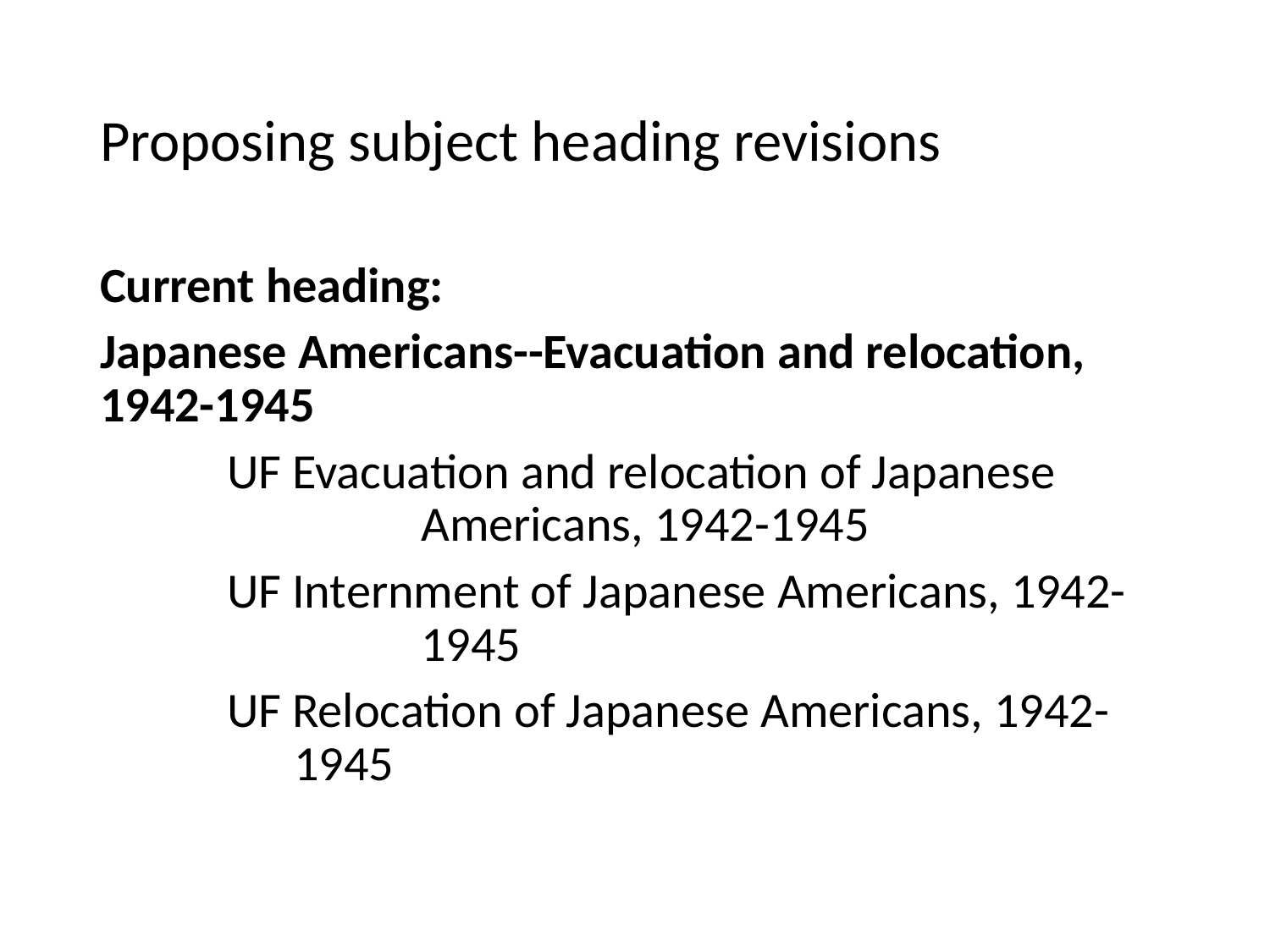

# Proposing subject heading revisions
Current heading:
Japanese Americans--Evacuation and relocation, 1942-1945
	UF Evacuation and relocation of Japanese 		  	      Americans, 1942-1945
	UF Internment of Japanese Americans, 1942-	  	      1945
	UF Relocation of Japanese Americans, 1942-	 	      1945